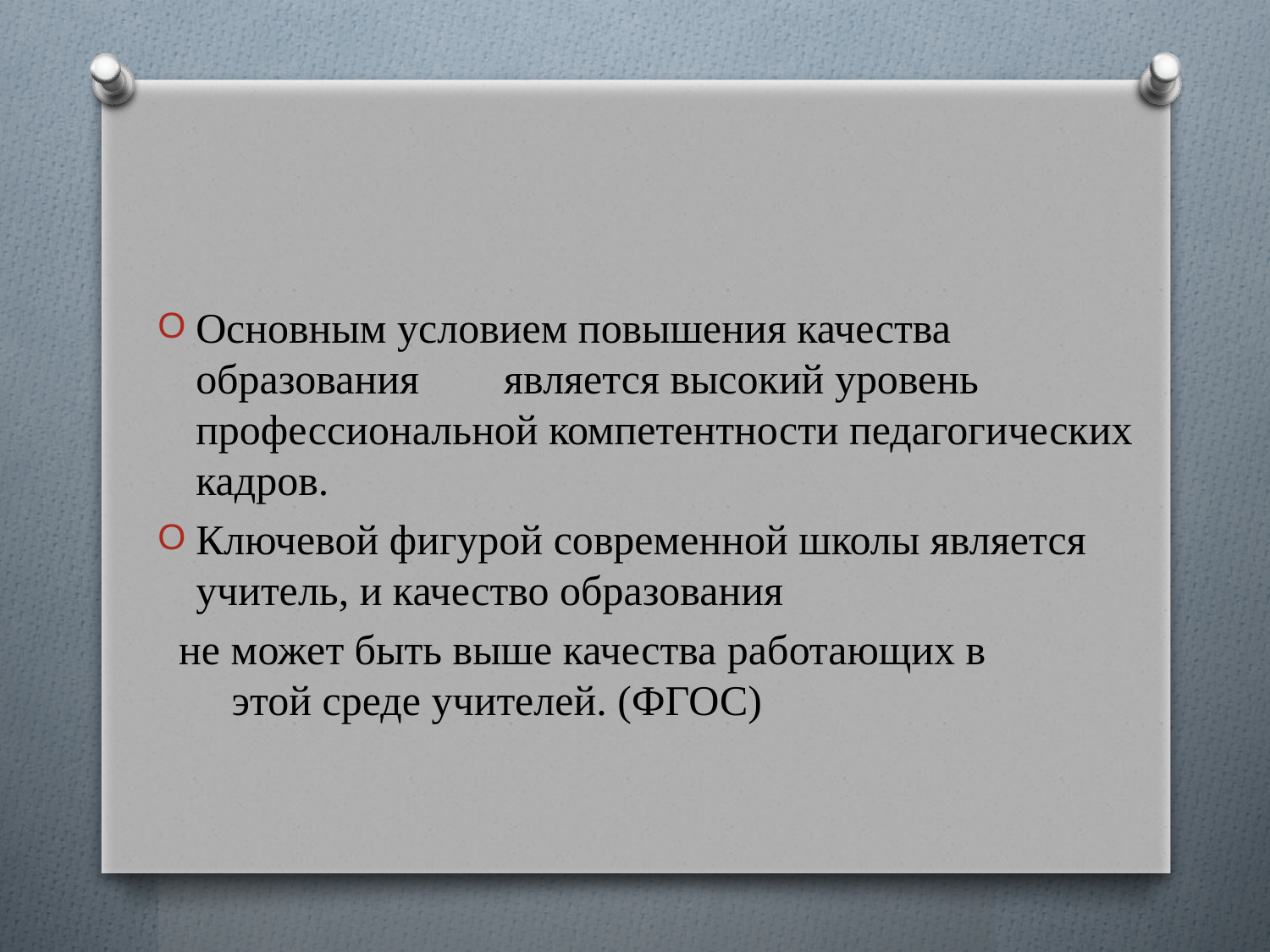

#
Основным условием повышения качества образования        является высокий уровень профессиональной компетентности педагогических кадров.
Ключевой фигурой современной школы является учитель, и качество образования
  не может быть выше качества работающих в                       этой среде учителей. (ФГОС)